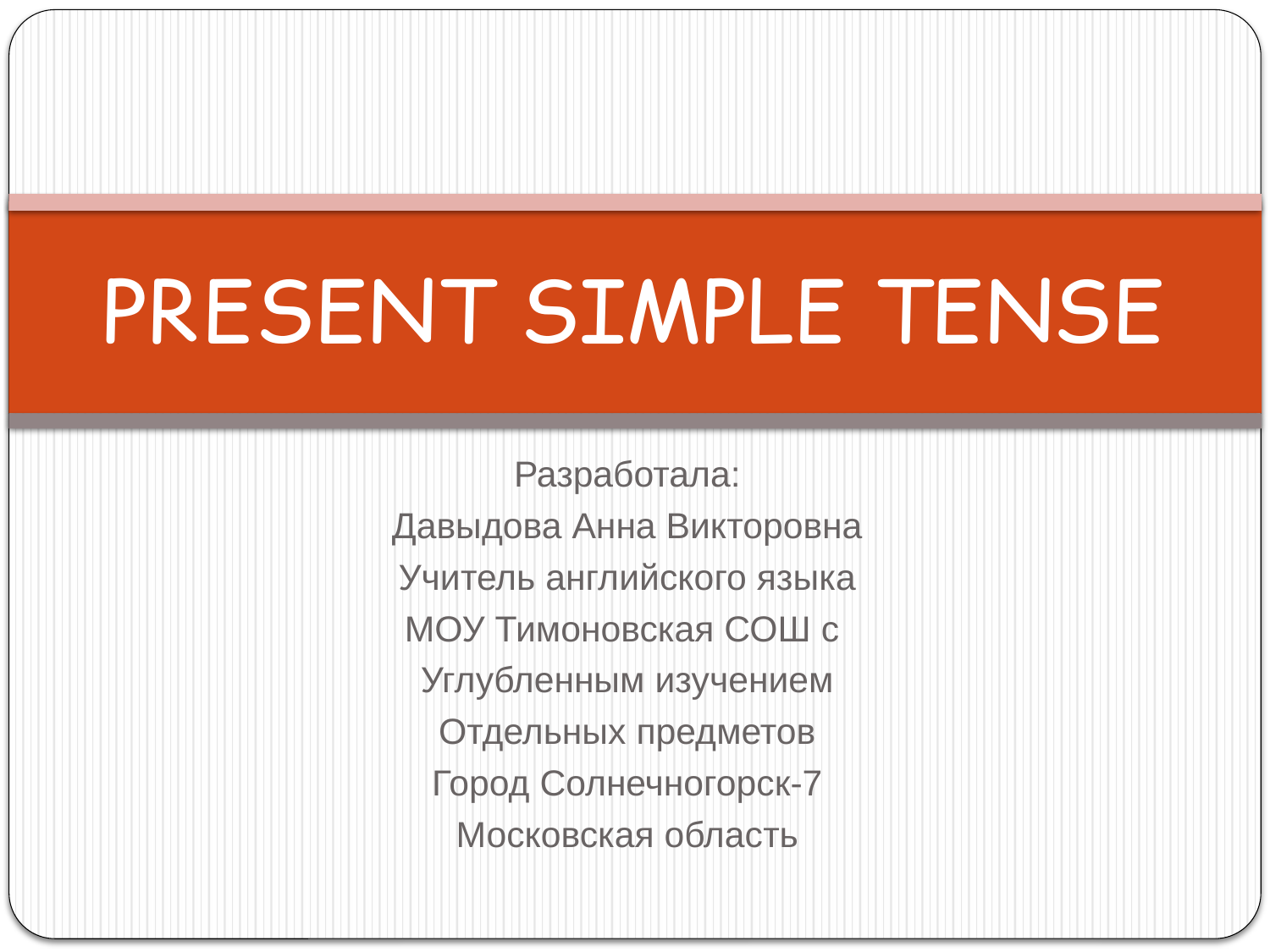

# PRESENT SIMPLE TENSE
Разработала:
Давыдова Анна Викторовна
Учитель английского языка
МОУ Тимоновская СОШ с
Углубленным изучением
Отдельных предметов
Город Солнечногорск-7
Московская область